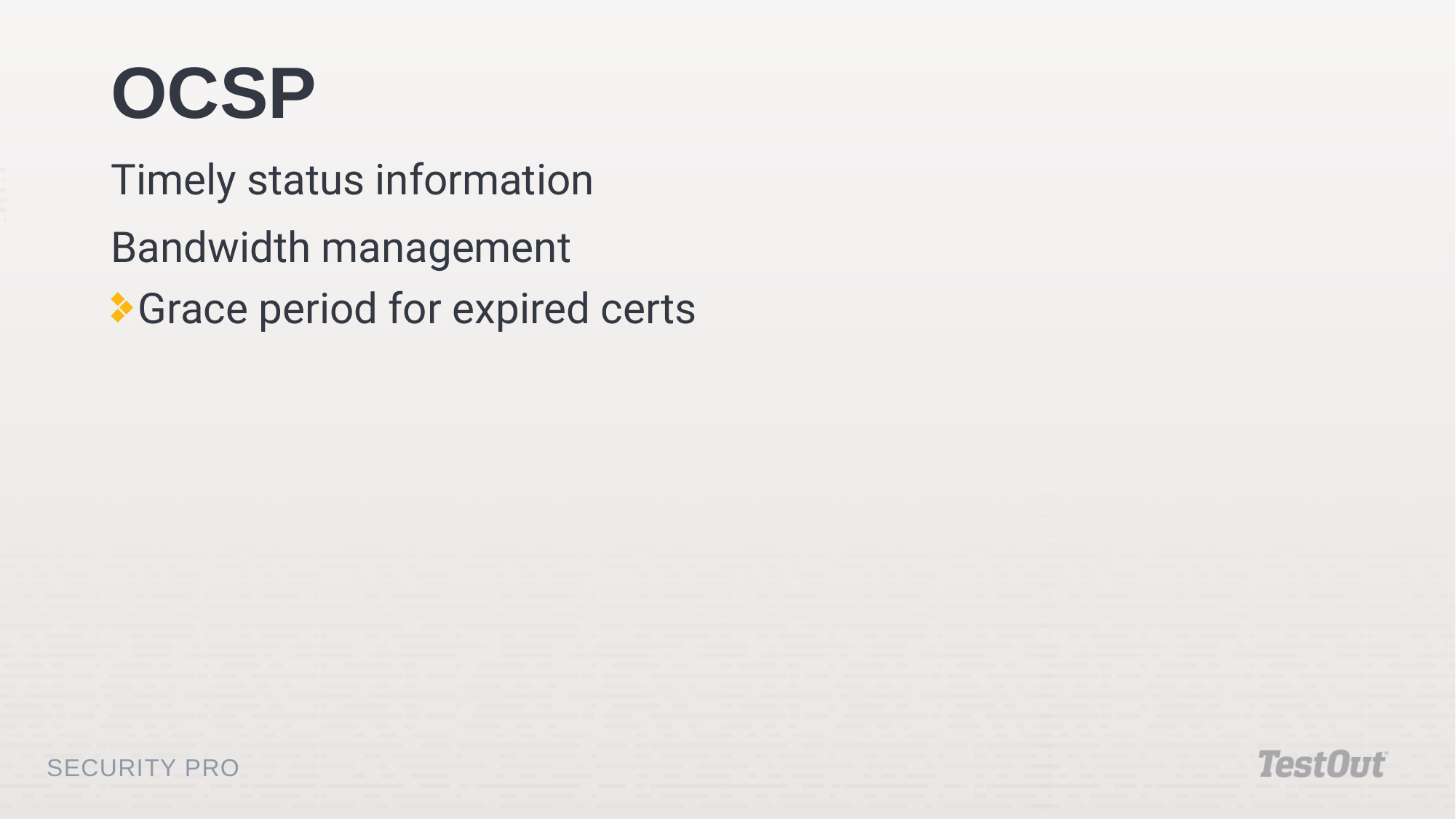

# OCSP
Timely status information
Bandwidth management
Grace period for expired certs
Security Pro